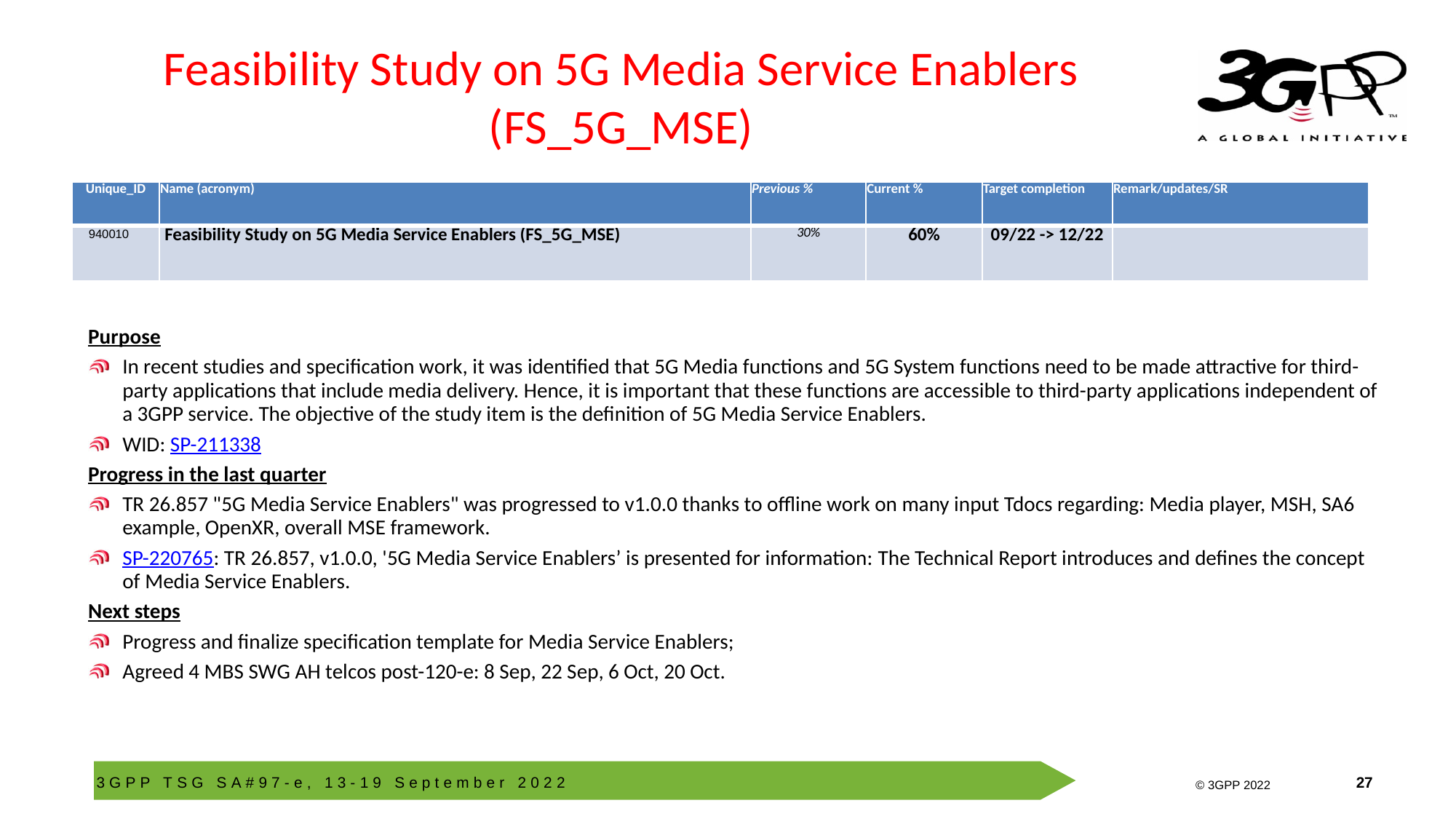

# Feasibility Study on 5G Media Service Enablers (FS_5G_MSE)
| Unique\_ID | Name (acronym) | Previous % | Current % | Target completion | Remark/updates/SR |
| --- | --- | --- | --- | --- | --- |
| 940010 | Feasibility Study on 5G Media Service Enablers (FS\_5G\_MSE) | 30% | 60% | 09/22 -> 12/22 |  |
Purpose
In recent studies and specification work, it was identified that 5G Media functions and 5G System functions need to be made attractive for third-party applications that include media delivery. Hence, it is important that these functions are accessible to third-party applications independent of a 3GPP service. The objective of the study item is the definition of 5G Media Service Enablers.
WID: SP-211338
Progress in the last quarter
TR 26.857 "5G Media Service Enablers" was progressed to v1.0.0 thanks to offline work on many input Tdocs regarding: Media player, MSH, SA6 example, OpenXR, overall MSE framework.
SP-220765: TR 26.857, v1.0.0, '5G Media Service Enablers’ is presented for information: The Technical Report introduces and defines the concept of Media Service Enablers.
Next steps
Progress and finalize specification template for Media Service Enablers;
Agreed 4 MBS SWG AH telcos post-120-e: 8 Sep, 22 Sep, 6 Oct, 20 Oct.